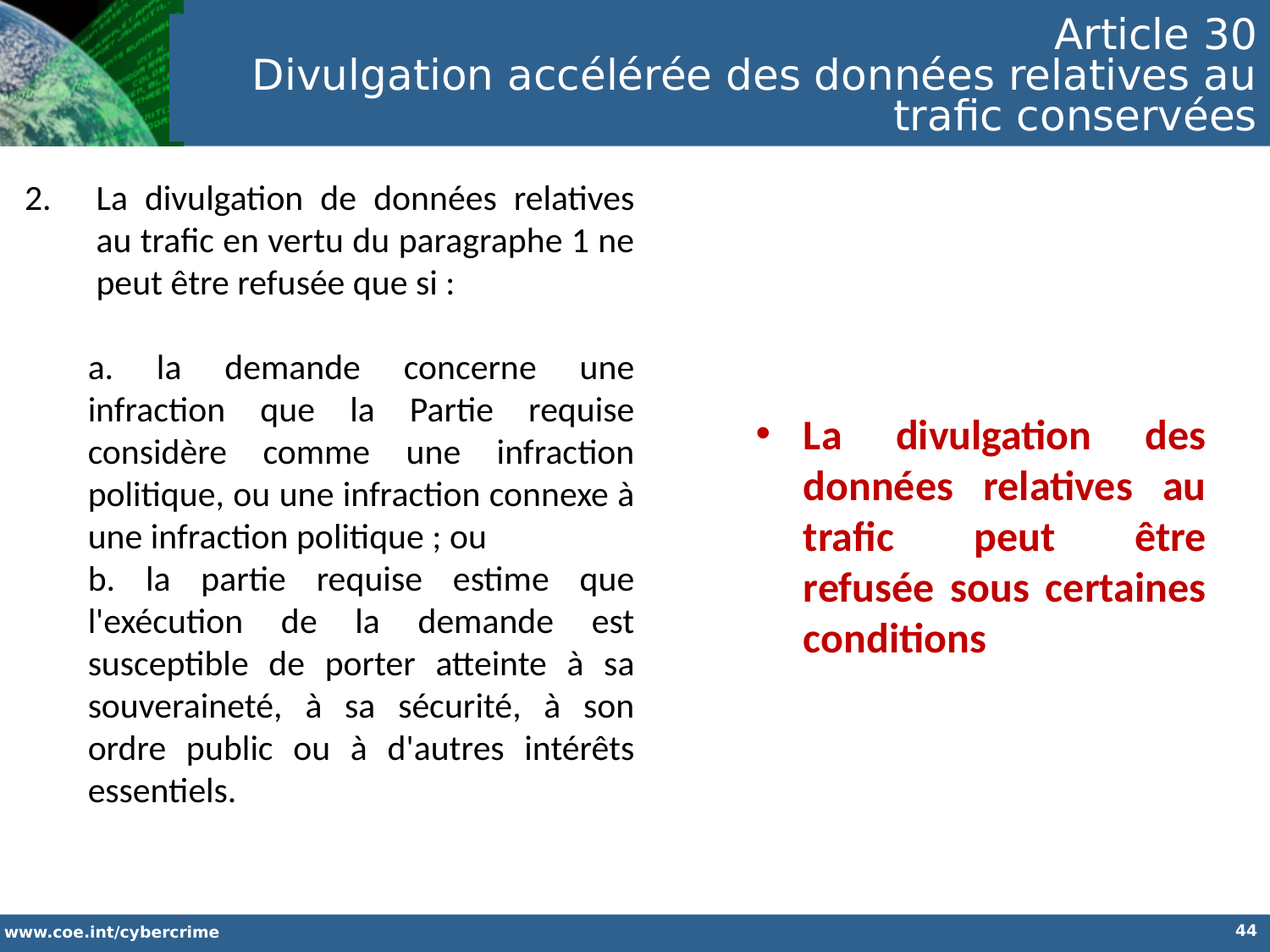

Article 30
Divulgation accélérée des données relatives au trafic conservées
La divulgation de données relatives au trafic en vertu du paragraphe 1 ne peut être refusée que si :

a. la demande concerne une infraction que la Partie requise considère comme une infraction politique, ou une infraction connexe à une infraction politique ; ou
b. la partie requise estime que l'exécution de la demande est susceptible de porter atteinte à sa souveraineté, à sa sécurité, à son ordre public ou à d'autres intérêts essentiels.
La divulgation des données relatives au trafic peut être refusée sous certaines conditions
44